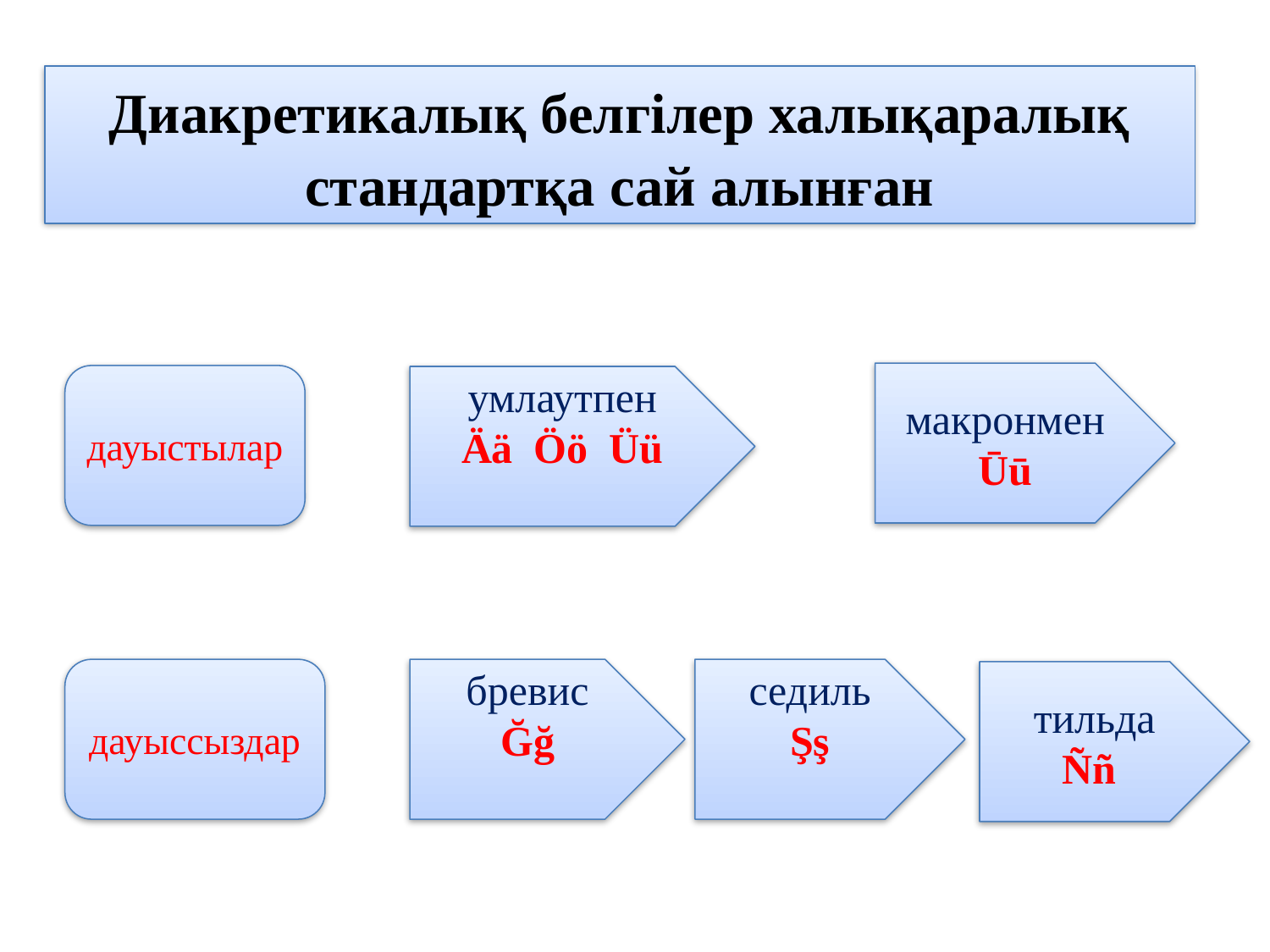

Диакретикалық белгілер халықаралық стандартқа сай алынған

макронмен
Ūū

дауыстылар

умлаутпен
Ää  Öö  Üü

дауыссыздар
бревис
Ğğ

седиль
Şş

тильда
Ññ